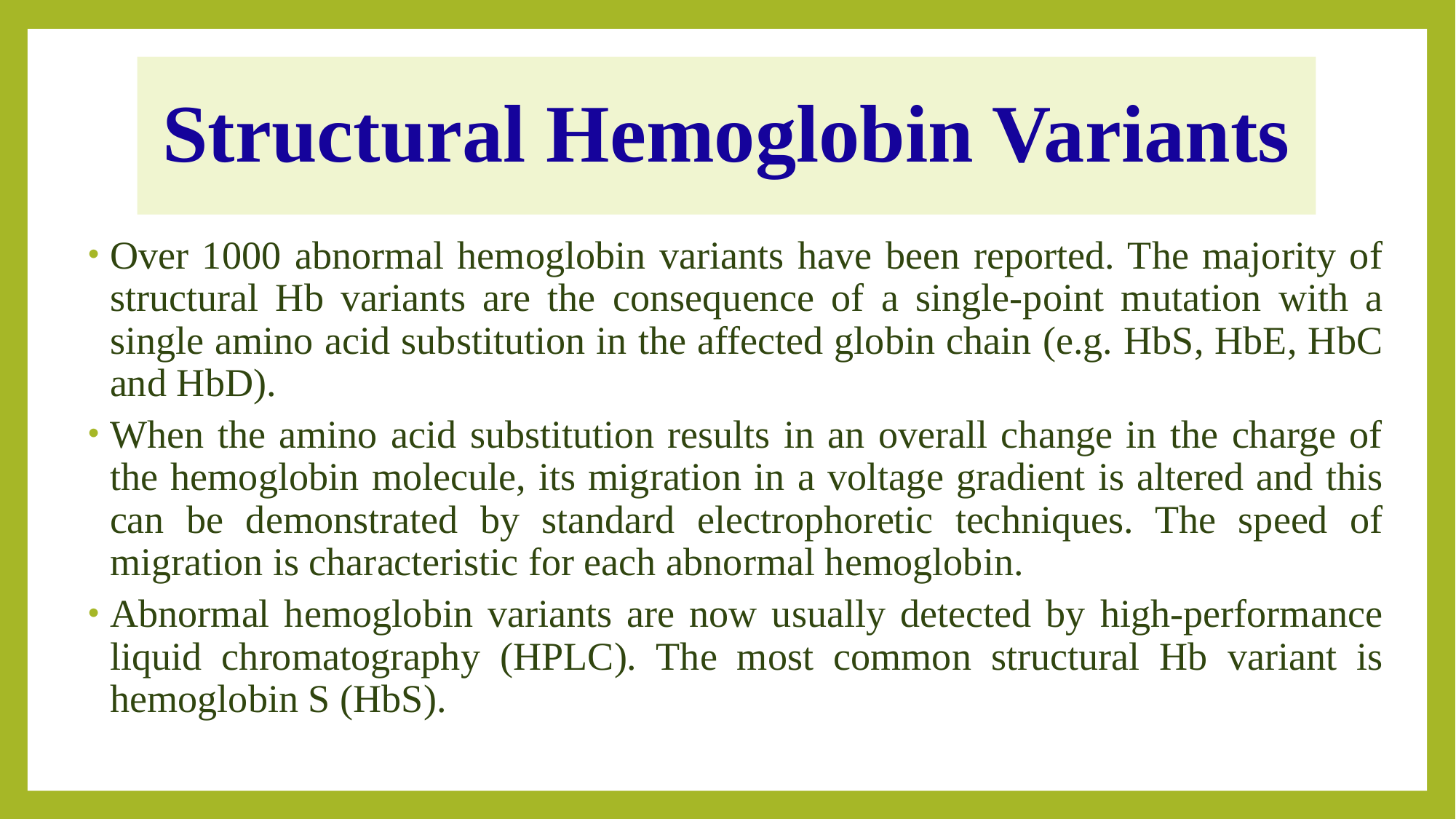

# Structural Hemoglobin Variants
Over 1000 abnormal hemoglobin variants have been reported. The majority of structural Hb variants are the consequence of a single-point mutation with a single amino acid substitution in the affected globin chain (e.g. HbS, HbE, HbC and HbD).
When the amino acid substitution results in an overall change in the charge of the hemoglobin molecule, its migration in a voltage gradient is altered and this can be demonstrated by standard electrophoretic techniques. The speed of migration is characteristic for each abnormal hemoglobin.
Abnormal hemoglobin variants are now usually detected by high-performance liquid chromatography (HPLC). The most common structural Hb variant is hemoglobin S (HbS).